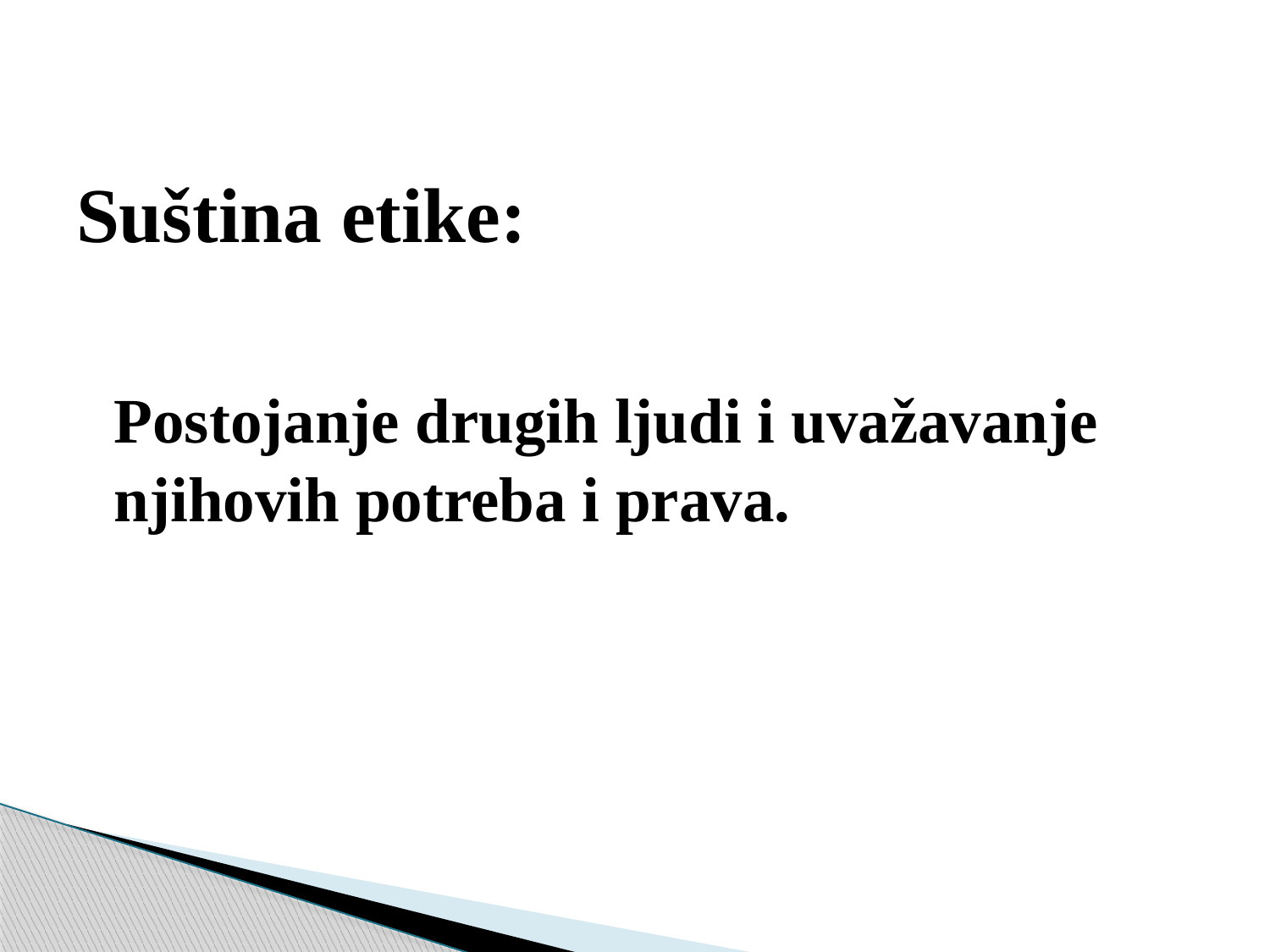

Suština etike:

	Postojanje drugih ljudi i uvažavanje njihovih potreba i prava.